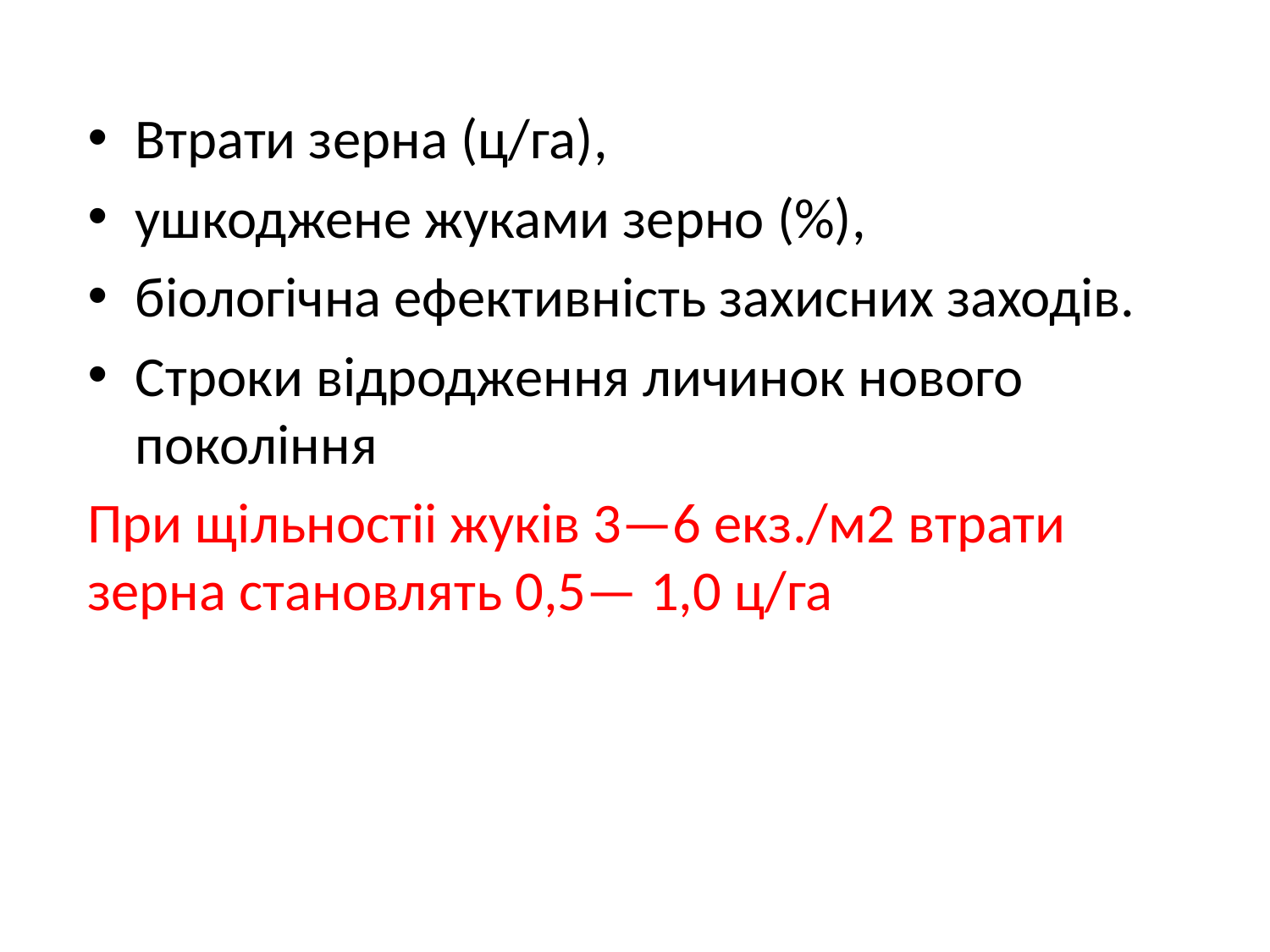

Втрати зерна (ц/га),
ушкоджене жуками зерно (%),
біологічна ефективність захисних заходів.
Строки відродження личинок нового покоління
При щільностіі жуків 3—6 екз./м2 втрати зерна становлять 0,5— 1,0 ц/га